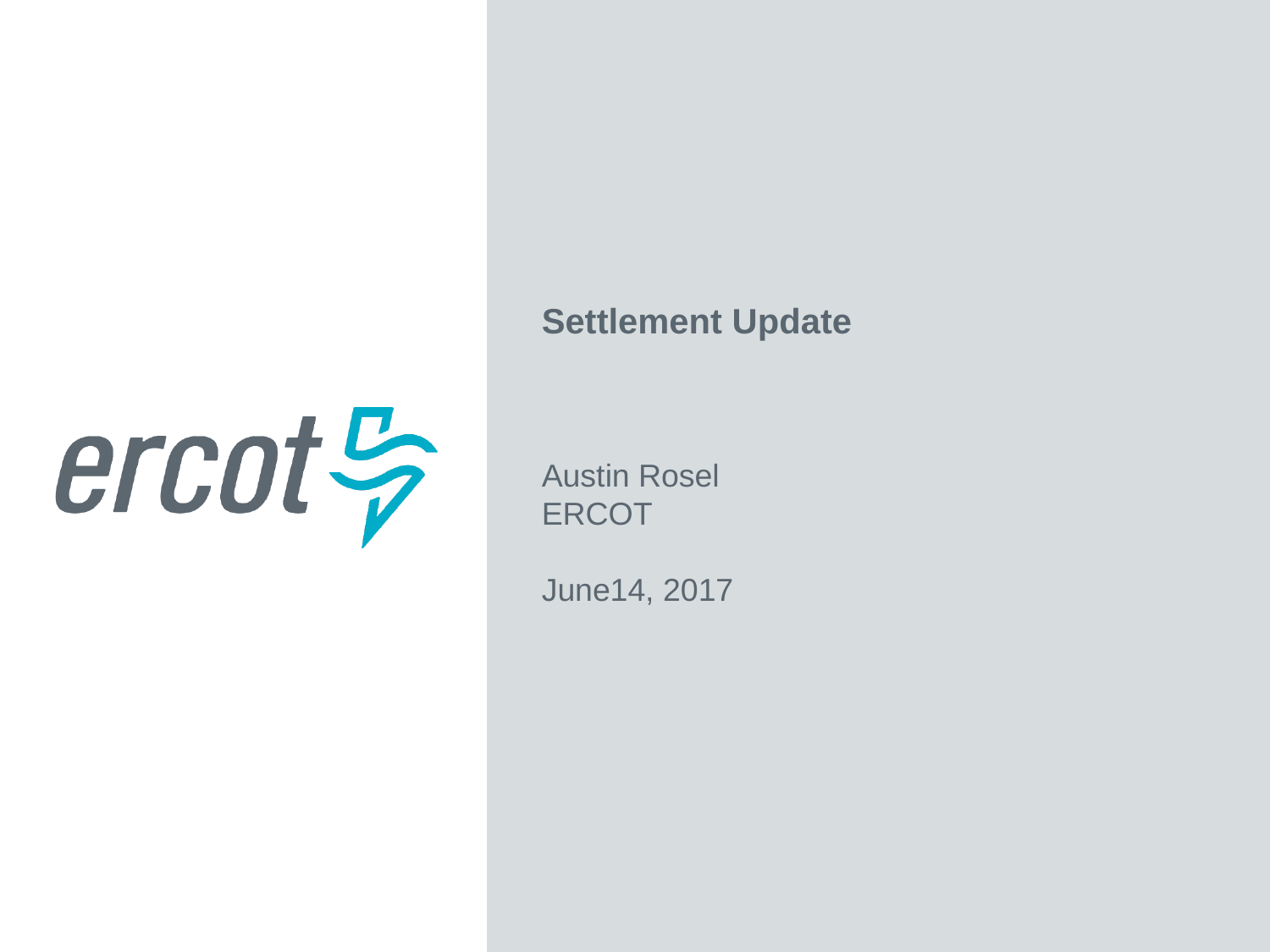

Settlement Update

Austin Rosel
ERCOT

June14, 2017